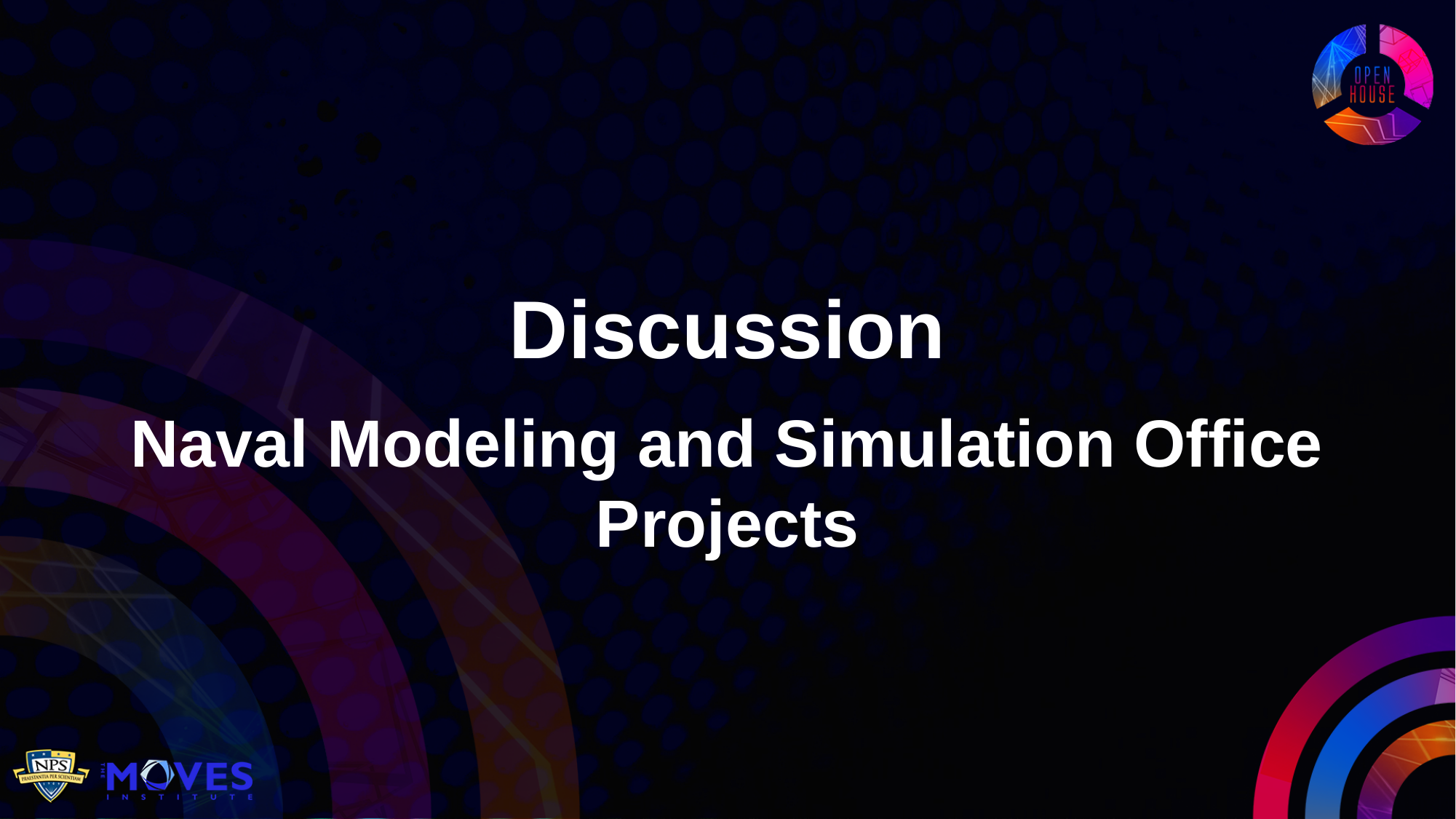

Discussion
Naval Modeling and Simulation Office Projects